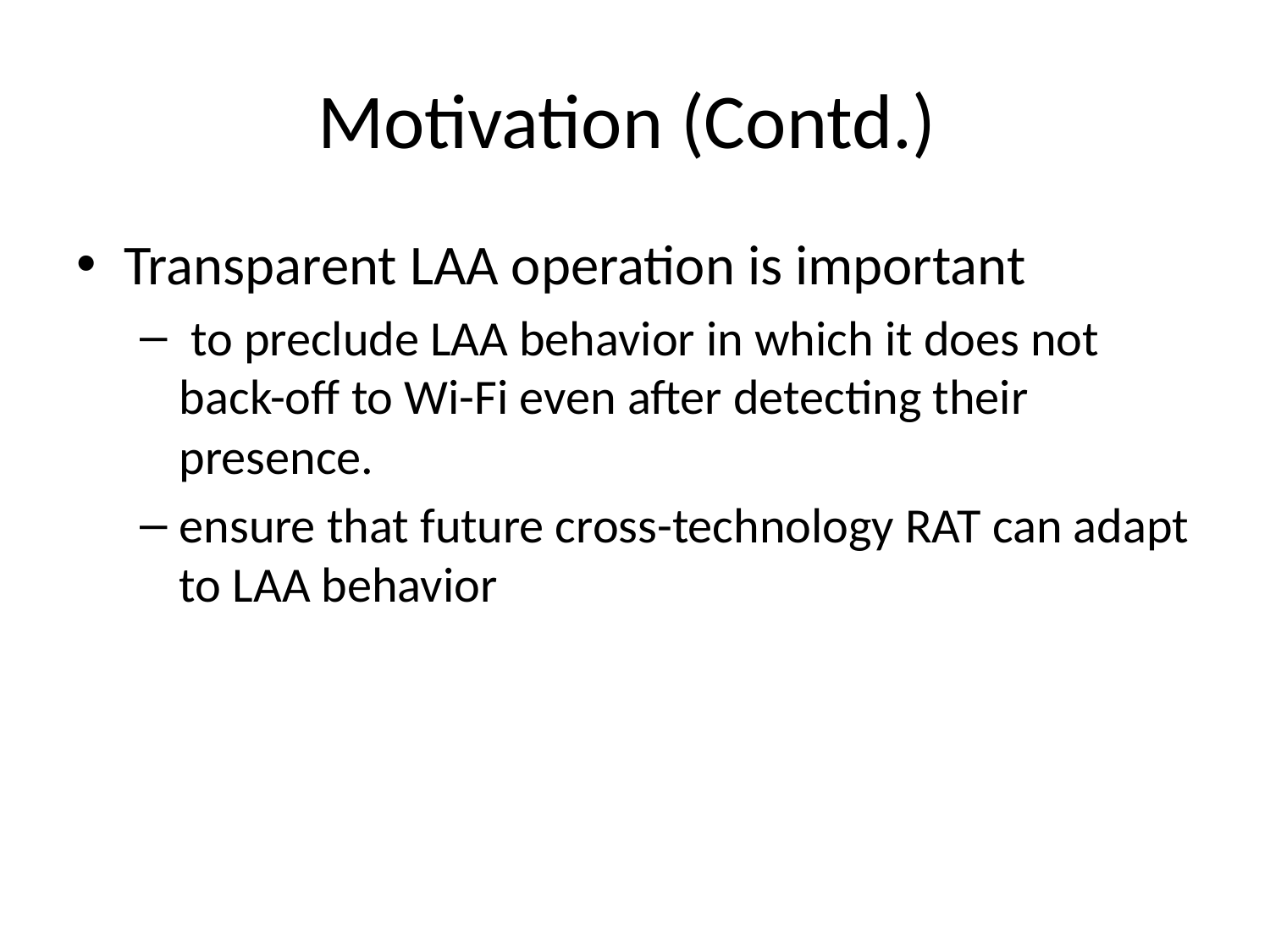

# Motivation (Contd.)
Transparent LAA operation is important
 to preclude LAA behavior in which it does not back-off to Wi-Fi even after detecting their presence.
ensure that future cross-technology RAT can adapt to LAA behavior